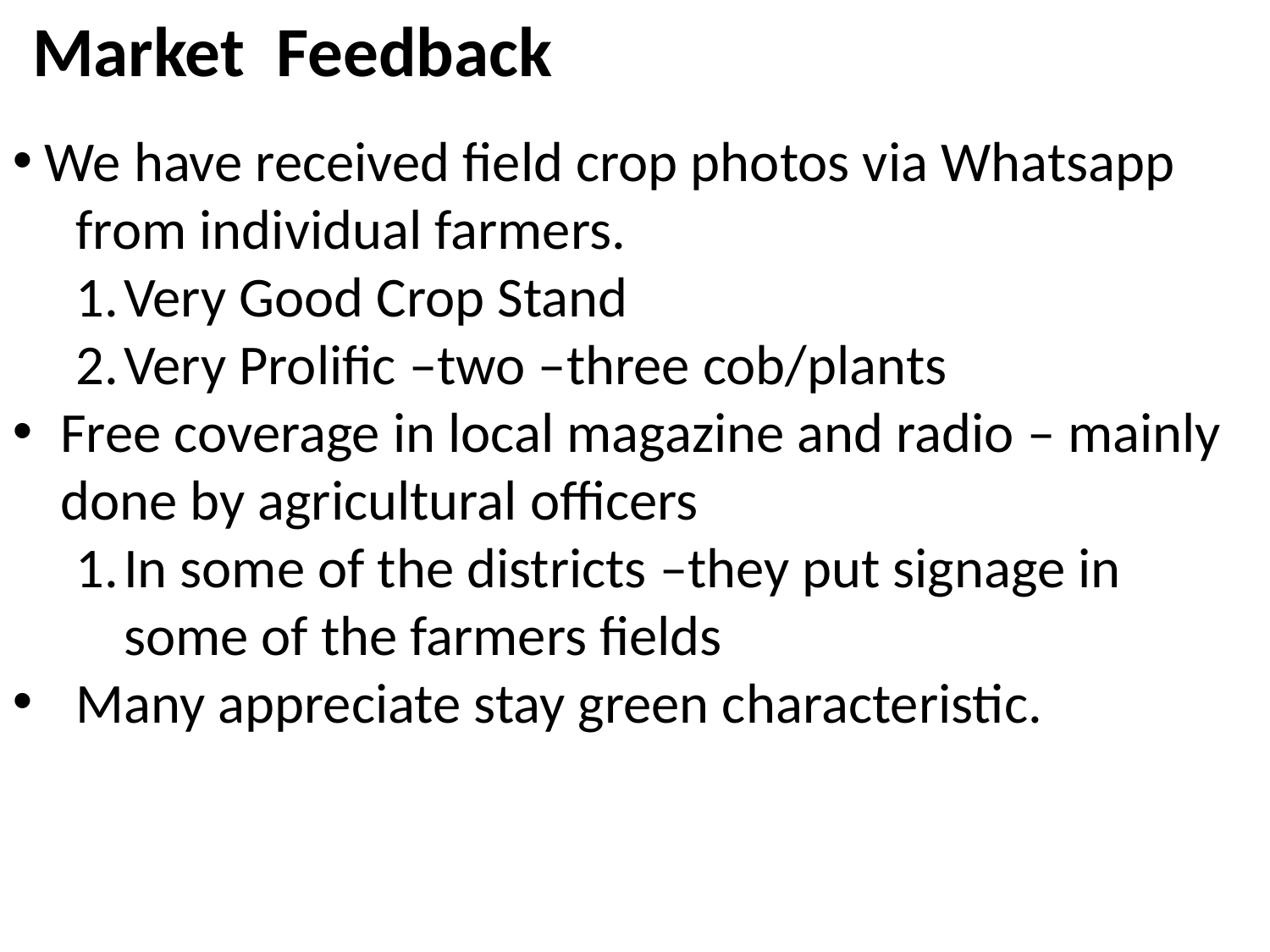

Market  Feedback
 We have received field crop photos via Whatsapp
     from individual farmers.
Very Good Crop Stand
Very Prolific –two –three cob/plants
Free coverage in local magazine and radio – mainly done by agricultural officers
In some of the districts –they put signage in some of the farmers fields
Many appreciate stay green characteristic.